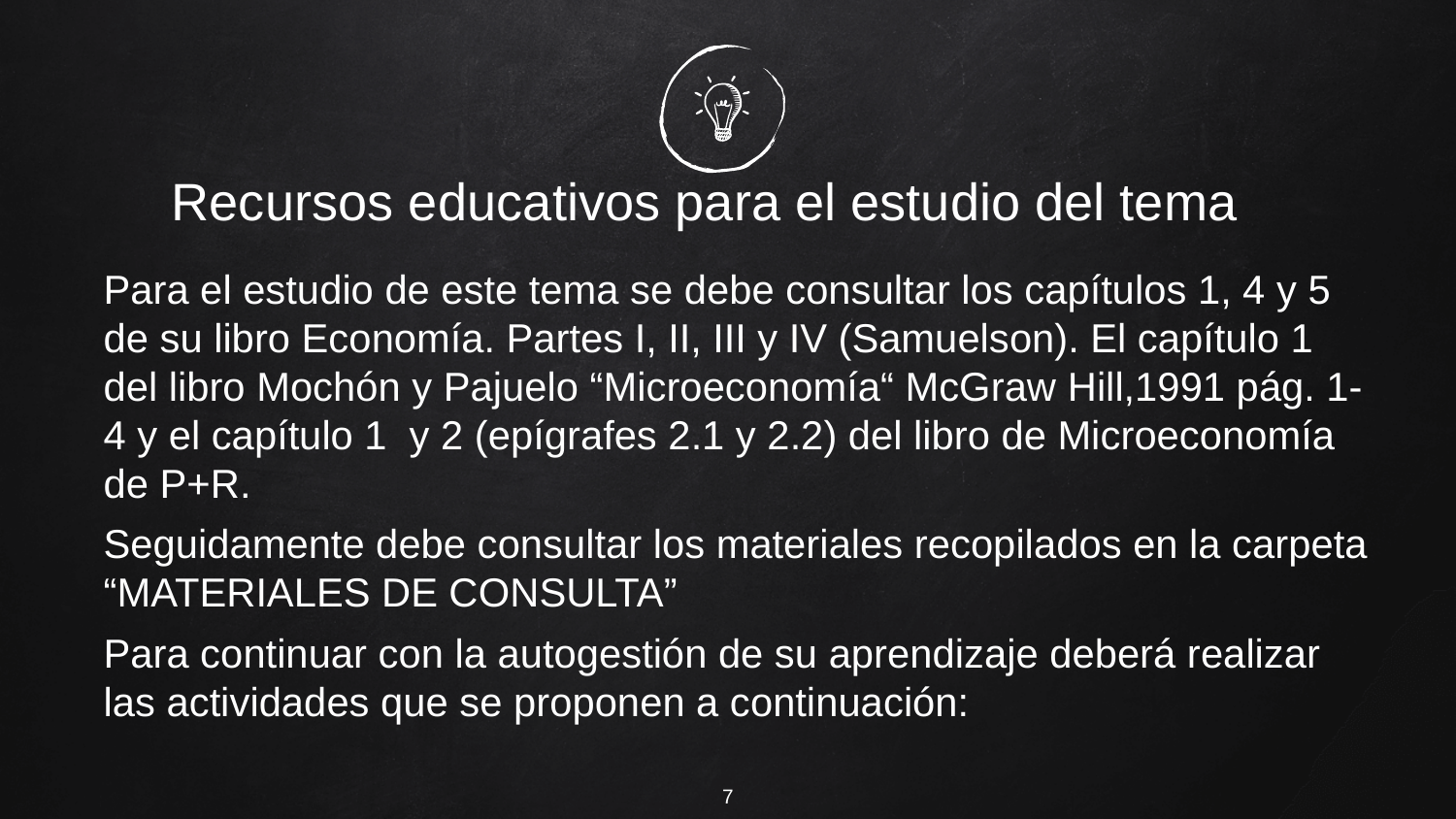

# Recursos educativos para el estudio del tema
Para el estudio de este tema se debe consultar los capítulos 1, 4 y 5 de su libro Economía. Partes I, II, III y IV (Samuelson). El capítulo 1 del libro Mochón y Pajuelo “Microeconomía“ McGraw Hill,1991 pág. 1-4 y el capítulo 1  y 2 (epígrafes 2.1 y 2.2) del libro de Microeconomía de P+R.
Seguidamente debe consultar los materiales recopilados en la carpeta “MATERIALES DE CONSULTA”
Para continuar con la autogestión de su aprendizaje deberá realizar las actividades que se proponen a continuación:
7